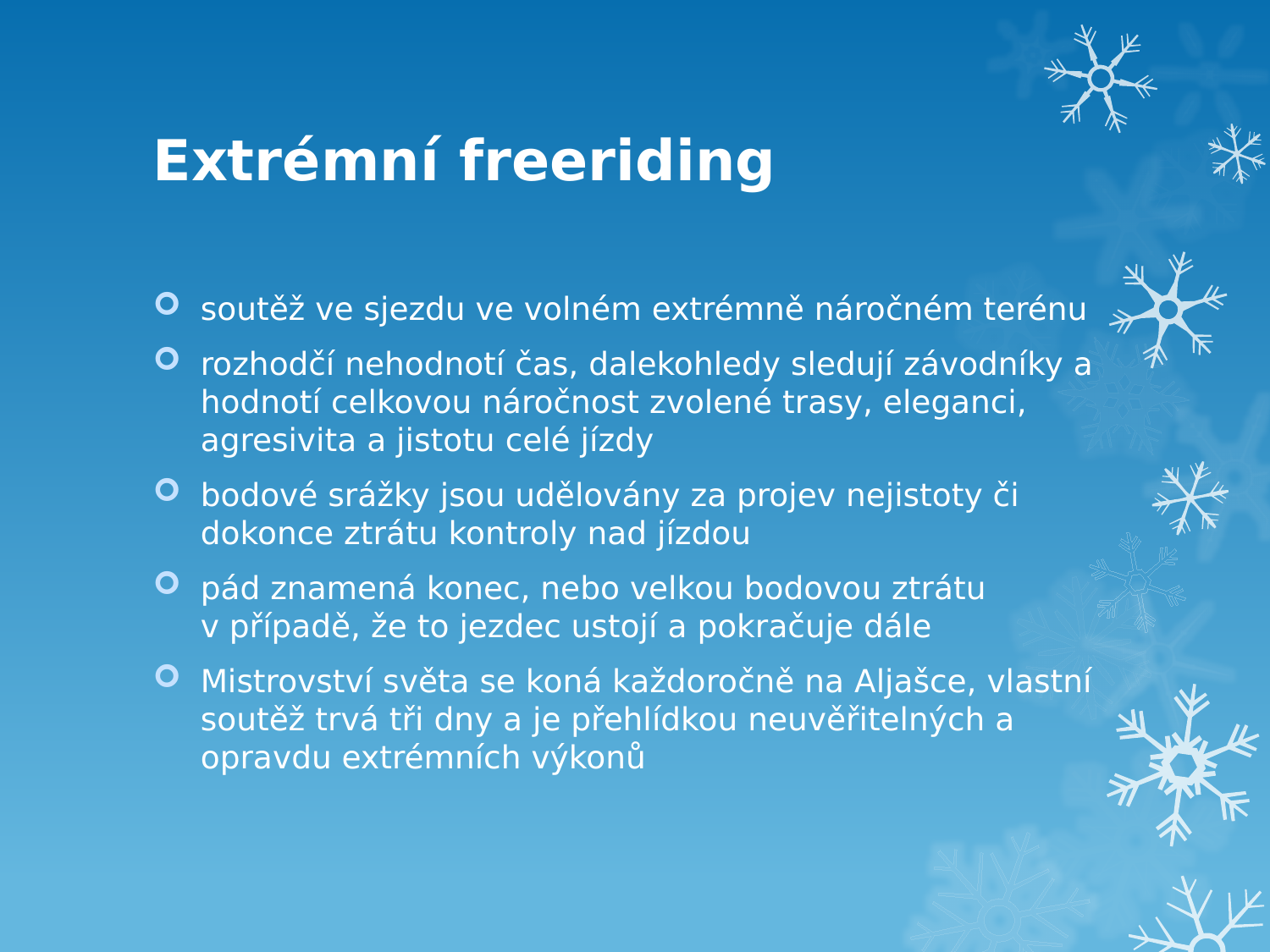

# Extrémní freeriding
soutěž ve sjezdu ve volném extrémně náročném terénu
rozhodčí nehodnotí čas, dalekohledy sledují závodníky a hodnotí celkovou náročnost zvolené trasy, eleganci, agresivita a jistotu celé jízdy
bodové srážky jsou udělovány za projev nejistoty či dokonce ztrátu kontroly nad jízdou
pád znamená konec, nebo velkou bodovou ztrátu v případě, že to jezdec ustojí a pokračuje dále
Mistrovství světa se koná každoročně na Aljašce, vlastní soutěž trvá tři dny a je přehlídkou neuvěřitelných a opravdu extrémních výkonů